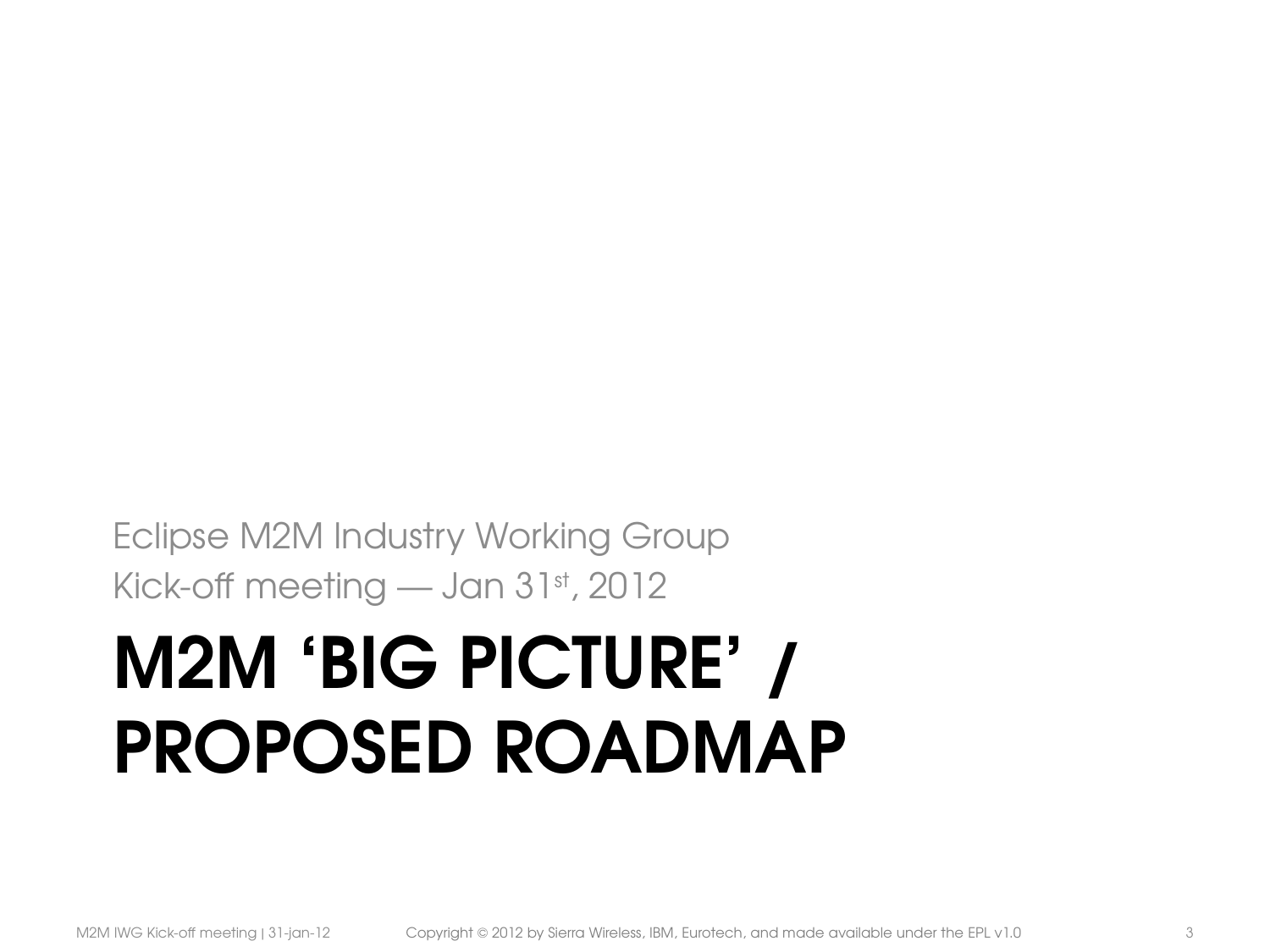

Eclipse M2M Industry Working Group
Kick-off meeting — Jan 31st, 2012
# M2M ‘big picture’ / Proposed roadmap
M2M IWG Kick-off meeting | 31-jan-12
Copyright © 2012 by Sierra Wireless, IBM, Eurotech, and made available under the EPL v1.0
3